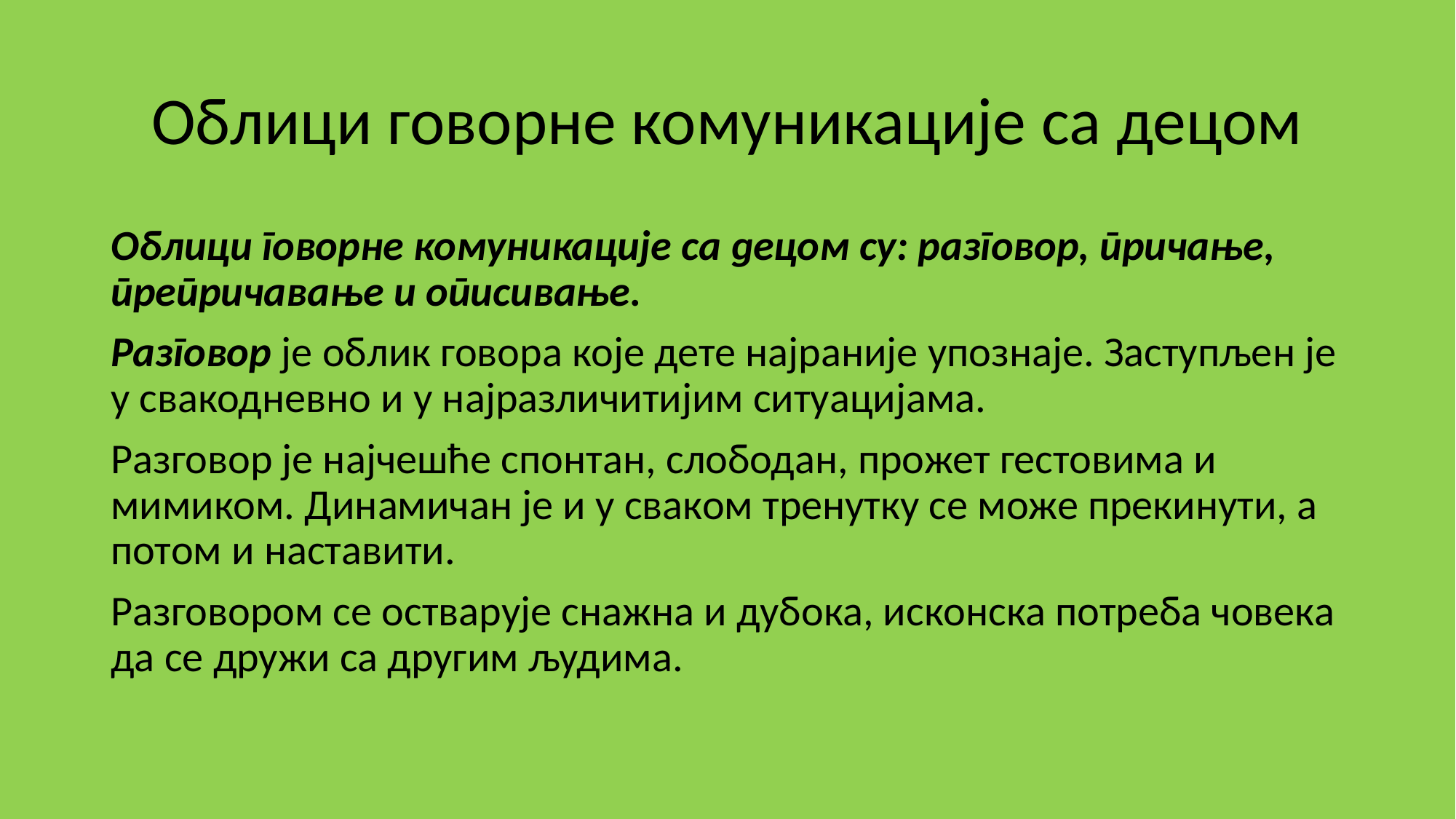

# Облици говорне комуникације са децом
Облици говорне комуникације са децом су: разговор, причање, препричавање и описивање.
Разговор је облик говора које дете најраније упознаје. Заступљен је у свакодневно и у најразличитијим ситуацијама.
Разговор је најчешће спонтан, слободан, прожет гестовима и мимиком. Динамичан је и у сваком тренутку се може прекинути, а потом и наставити.
Разговором се остварује снажна и дубока, исконска потреба човека да се дружи са другим људима.